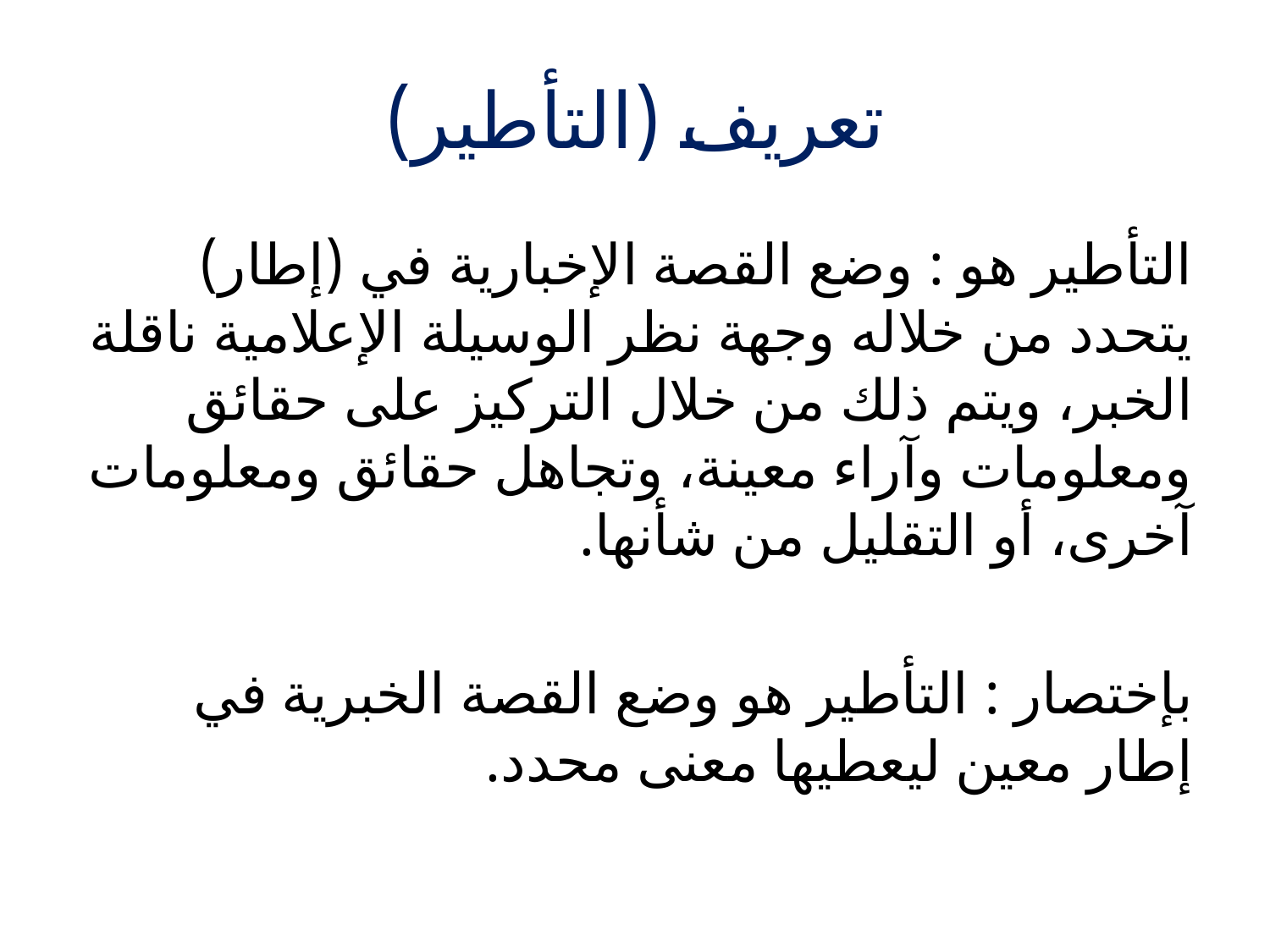

# تعريف (التأطير)
التأطير هو : وضع القصة الإخبارية في (إطار) يتحدد من خلاله وجهة نظر الوسيلة الإعلامية ناقلة الخبر، ويتم ذلك من خلال التركيز على حقائق ومعلومات وآراء معينة، وتجاهل حقائق ومعلومات آخرى، أو التقليل من شأنها.

بإختصار : التأطير هو وضع القصة الخبرية في إطار معين ليعطيها معنى محدد.